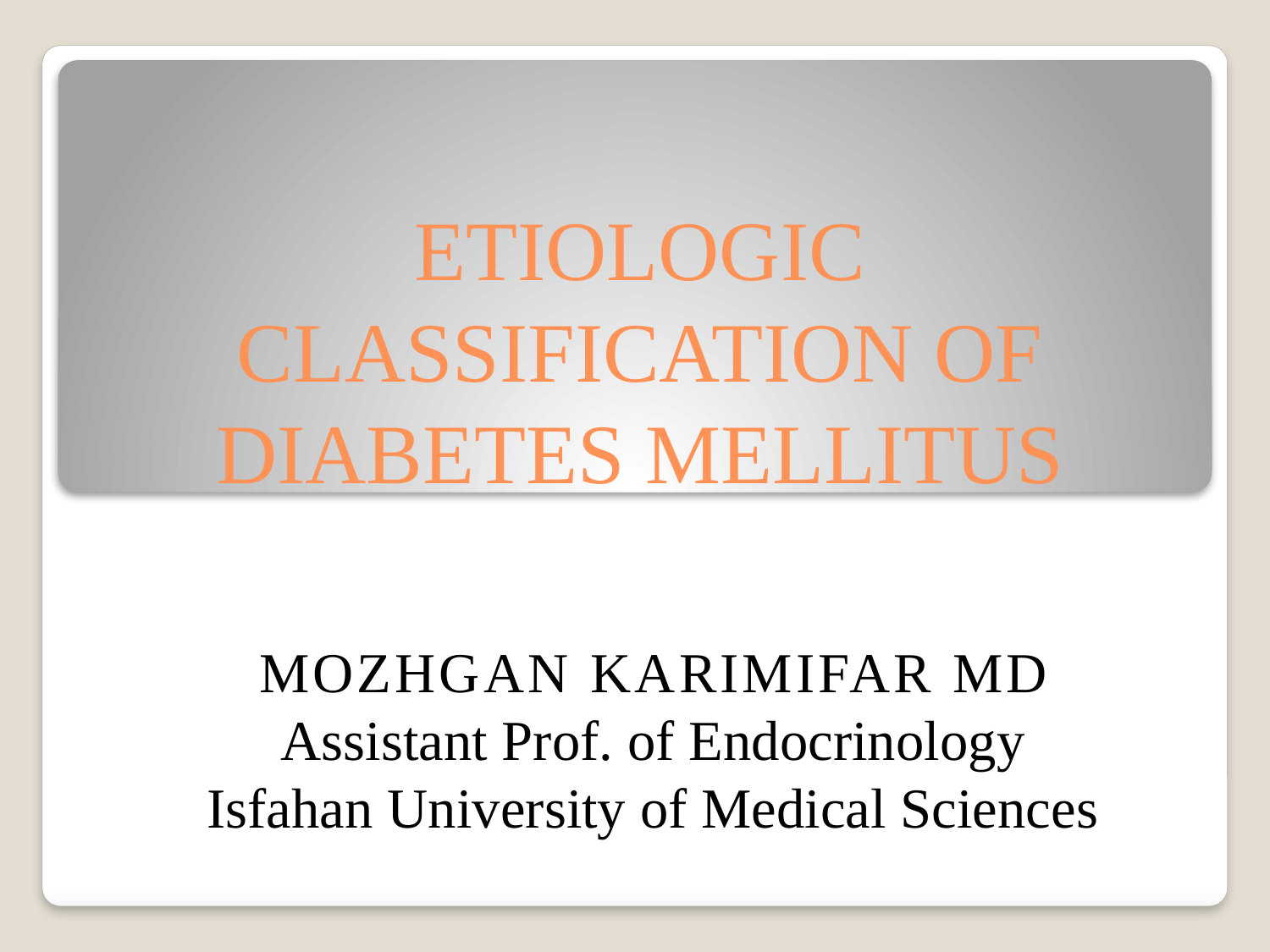

# ETIOLOGIC CLASSIFICATION OF DIABETES MELLITUS
Mozhgan Karimifar MD
Assistant Prof. of Endocrinology
Isfahan University of Medical Sciences